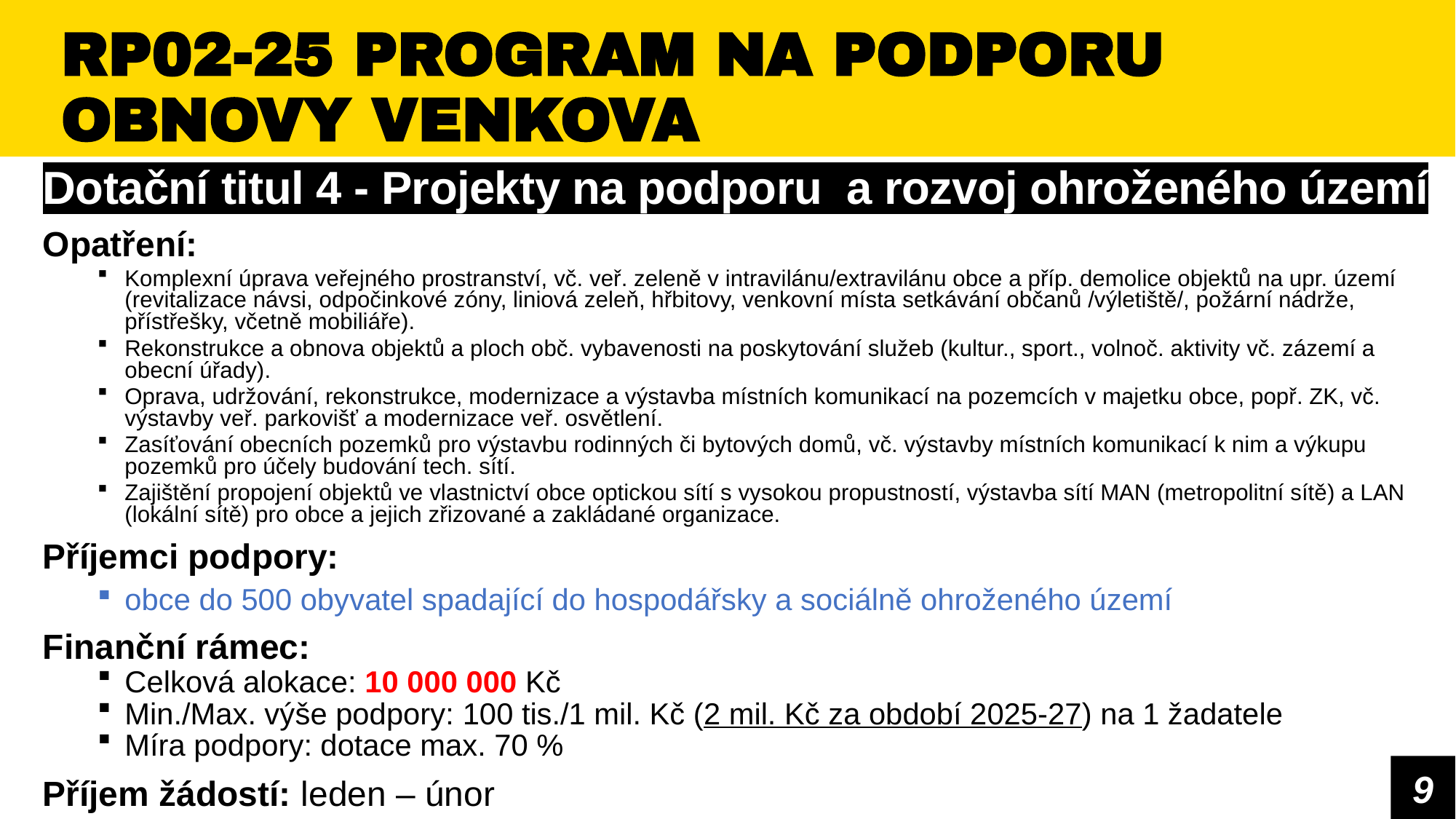

# RP02-25 PROGRAM NA PODPORU OBNOVY VENKOVA
Dotační titul 4 - Projekty na podporu  a rozvoj ohroženého území
Opatření:
Komplexní úprava veřejného prostranství, vč. veř. zeleně v intravilánu/extravilánu obce a příp. demolice objektů na upr. území (revitalizace návsi, odpočinkové zóny, liniová zeleň, hřbitovy, venkovní místa setkávání občanů /výletiště/, požární nádrže, přístřešky, včetně mobiliáře).
Rekonstrukce a obnova objektů a ploch obč. vybavenosti na poskytování služeb (kultur., sport., volnoč. aktivity vč. zázemí a obecní úřady).
Oprava, udržování, rekonstrukce, modernizace a výstavba místních komunikací na pozemcích v majetku obce, popř. ZK, vč. výstavby veř. parkovišť a modernizace veř. osvětlení.
Zasíťování obecních pozemků pro výstavbu rodinných či bytových domů, vč. výstavby místních komunikací k nim a výkupu pozemků pro účely budování tech. sítí.
Zajištění propojení objektů ve vlastnictví obce optickou sítí s vysokou propustností, výstavba sítí MAN (metropolitní sítě) a LAN (lokální sítě) pro obce a jejich zřizované a zakládané organizace.
Příjemci podpory:
obce do 500 obyvatel spadající do hospodářsky a sociálně ohroženého území
Finanční rámec:
Celková alokace: 10 000 000 Kč
Min./Max. výše podpory: 100 tis./1 mil. Kč (2 mil. Kč za období 2025-27) na 1 žadatele
Míra podpory: dotace max. 70 %
Příjem žádostí: leden – únor

9